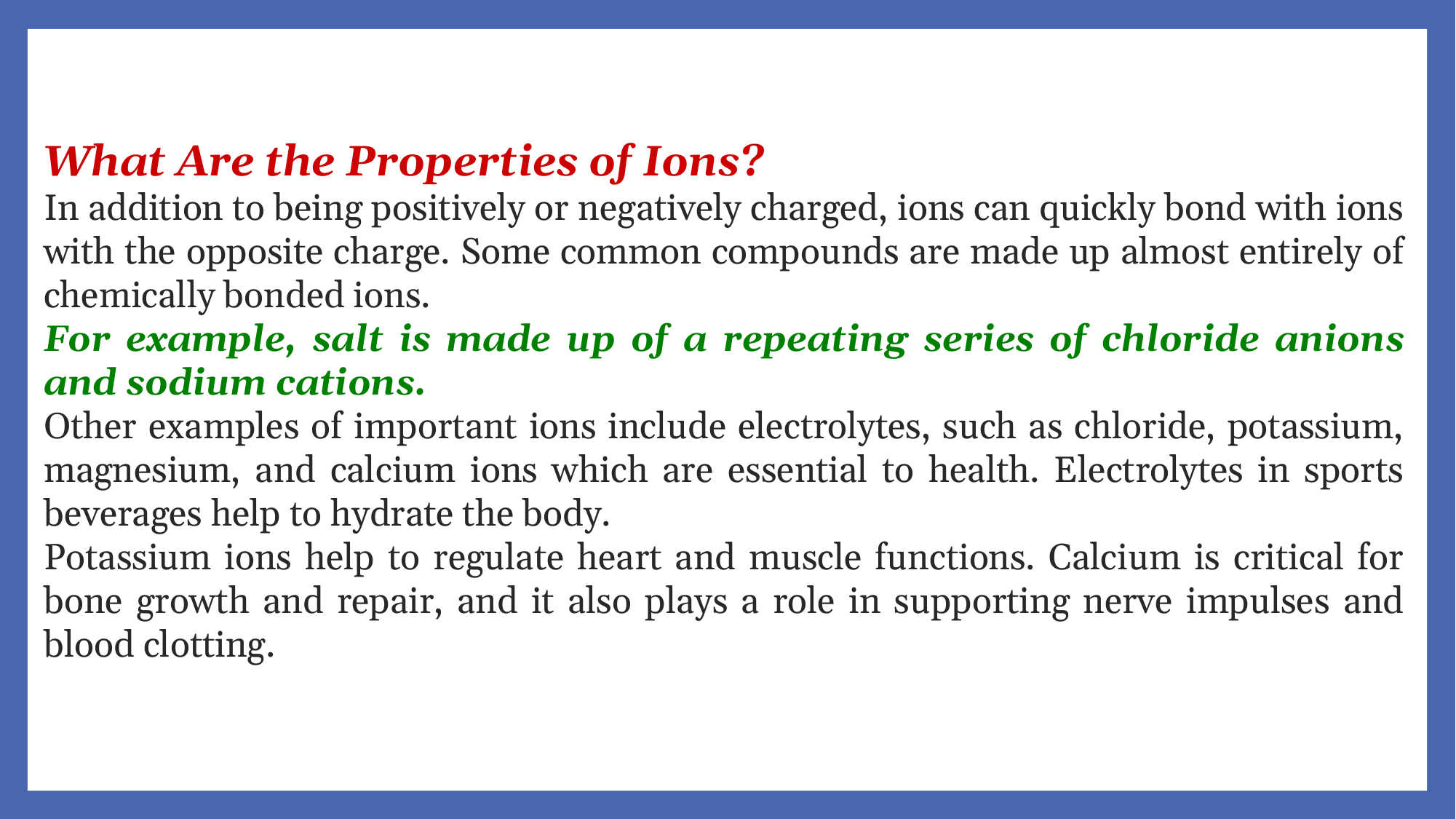

What Are the Properties of Ions?
In addition to being positively or negatively charged, ions can quickly bond with ions with the opposite charge. Some common compounds are made up almost entirely of chemically bonded ions.
For example, salt is made up of a repeating series of chloride anions and sodium cations.
Other examples of important ions include electrolytes, such as chloride, potassium, magnesium, and calcium ions which are essential to health. Electrolytes in sports beverages help to hydrate the body.
Potassium ions help to regulate heart and muscle functions. Calcium is critical for bone growth and repair, and it also plays a role in supporting nerve impulses and blood clotting.